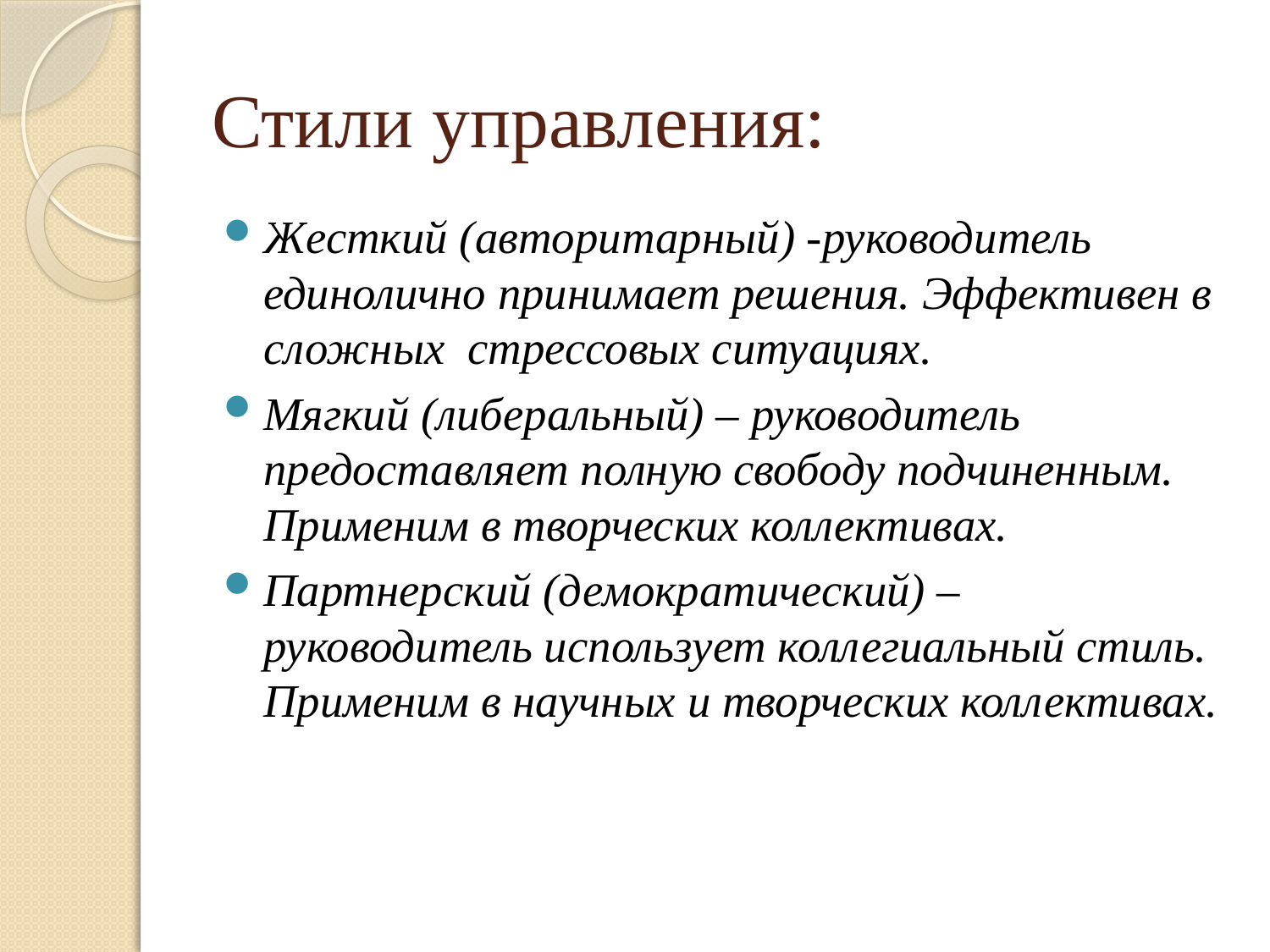

# Стили управления:
Жесткий (авторитарный) -руководитель единолично принимает решения. Эффективен в сложных  стрессовых ситуациях.
Мягкий (либеральный) – руководитель предоставляет полную свободу подчиненным. Применим в творческих коллективах.
Партнерский (демократический) – руководитель использует коллегиальный стиль. Применим в научных и творческих коллективах.